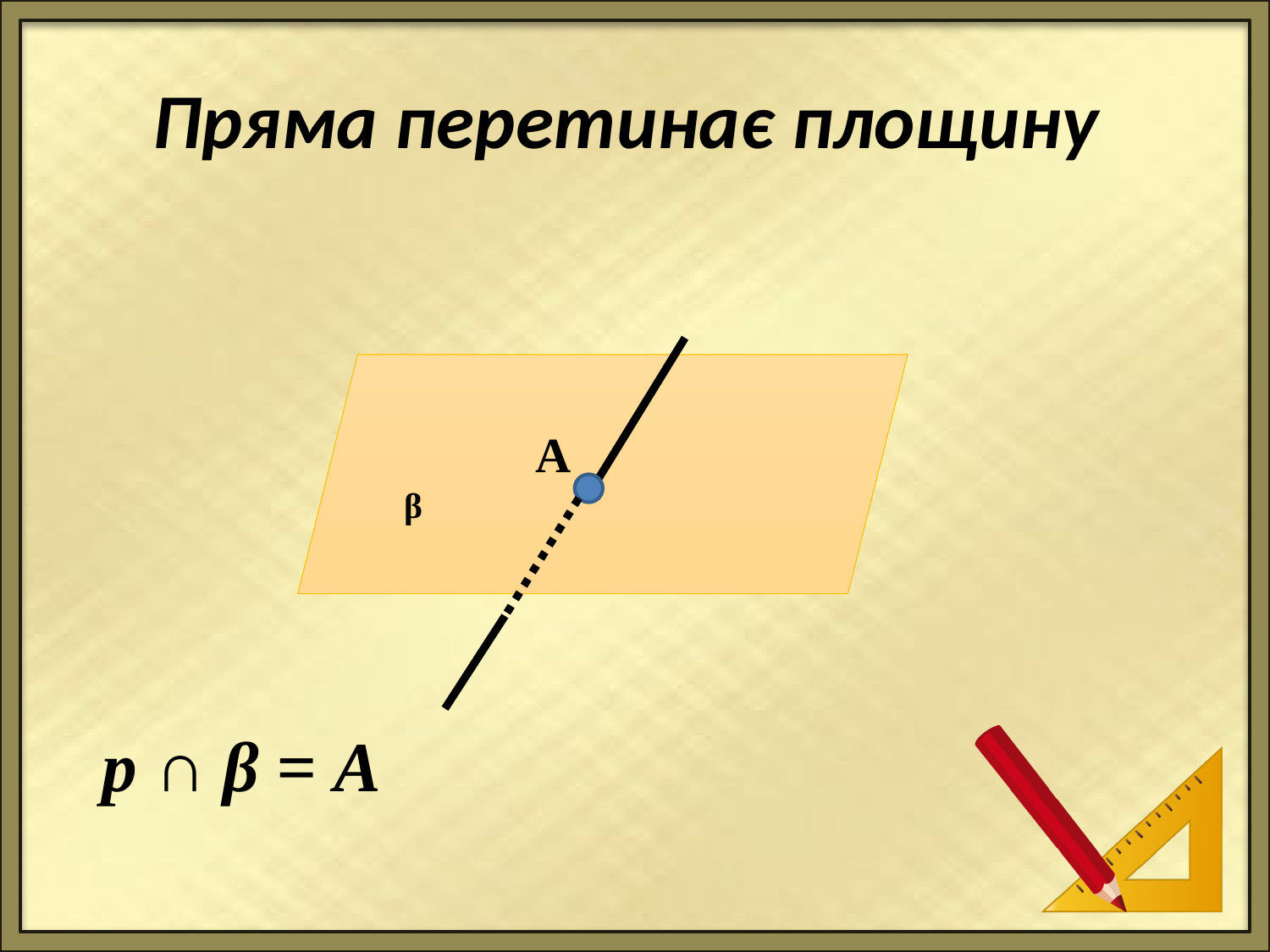

# Пряма перетинає площину
                                                                 р

	     А                              β

р ∩ β = А